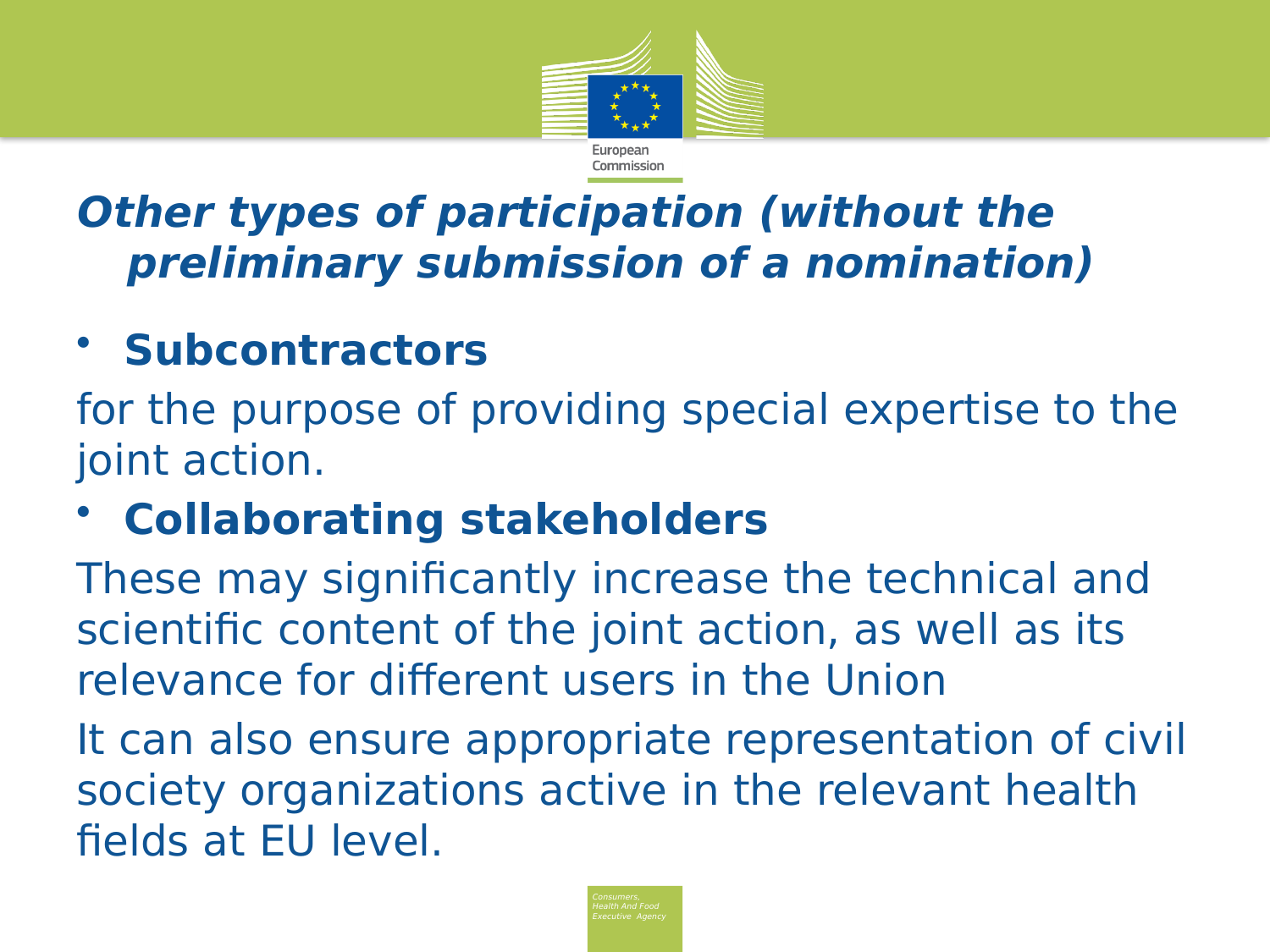

# Other types of participation (without the preliminary submission of a nomination)
Subcontractors
for the purpose of providing special expertise to the joint action.
Collaborating stakeholders
These may significantly increase the technical and scientific content of the joint action, as well as its relevance for different users in the Union
It can also ensure appropriate representation of civil society organizations active in the relevant health fields at EU level.